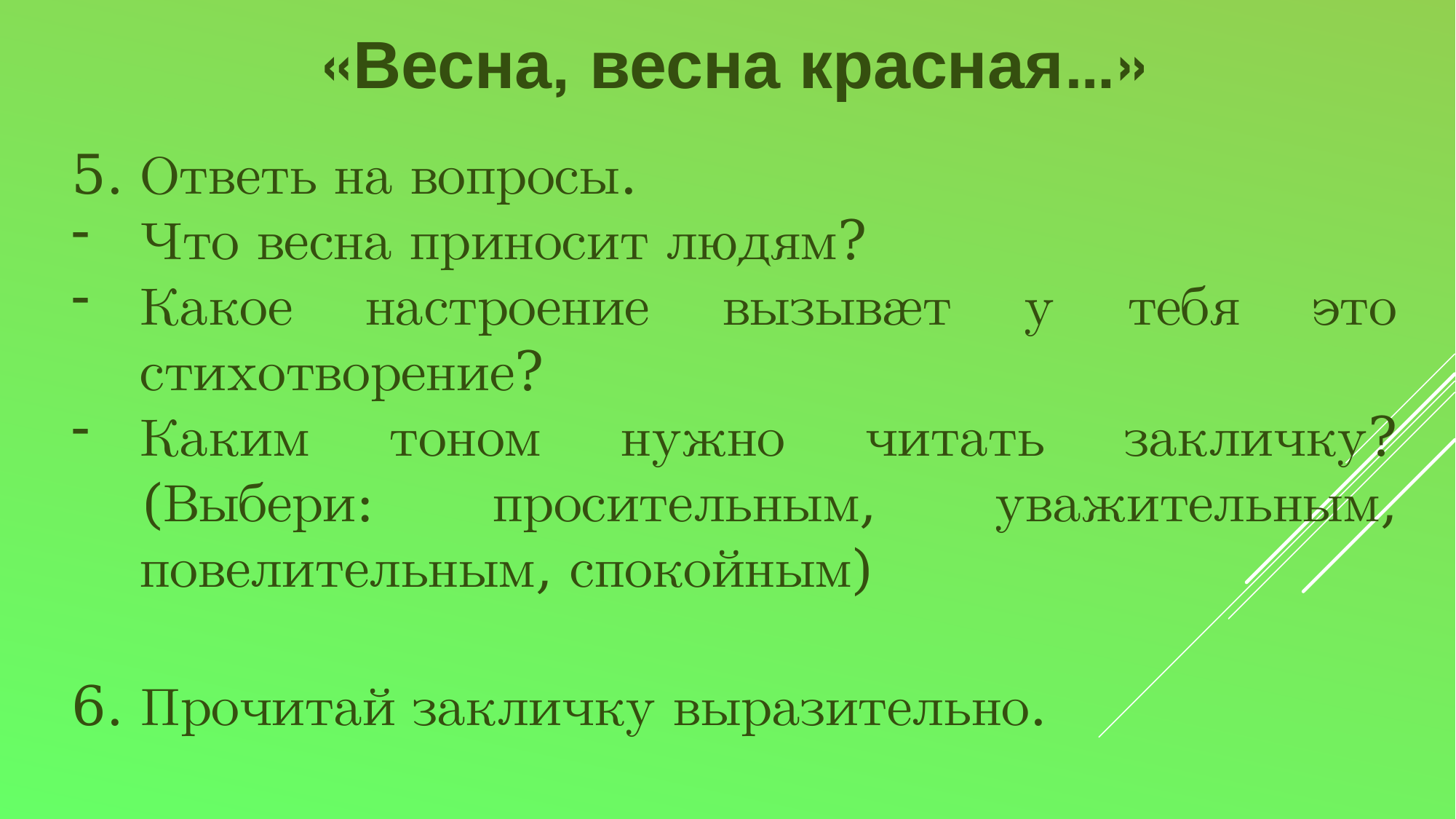

«Весна, весна красная…»
5. Ответь на вопросы.
Что весна приносит людям?
Какое настроение вызывает у тебя это стихотворение?
Каким тоном нужно читать закличку? (Выбери: просительным, уважительным, повелительным, спокойным)
6. Прочитай закличку выразительно.